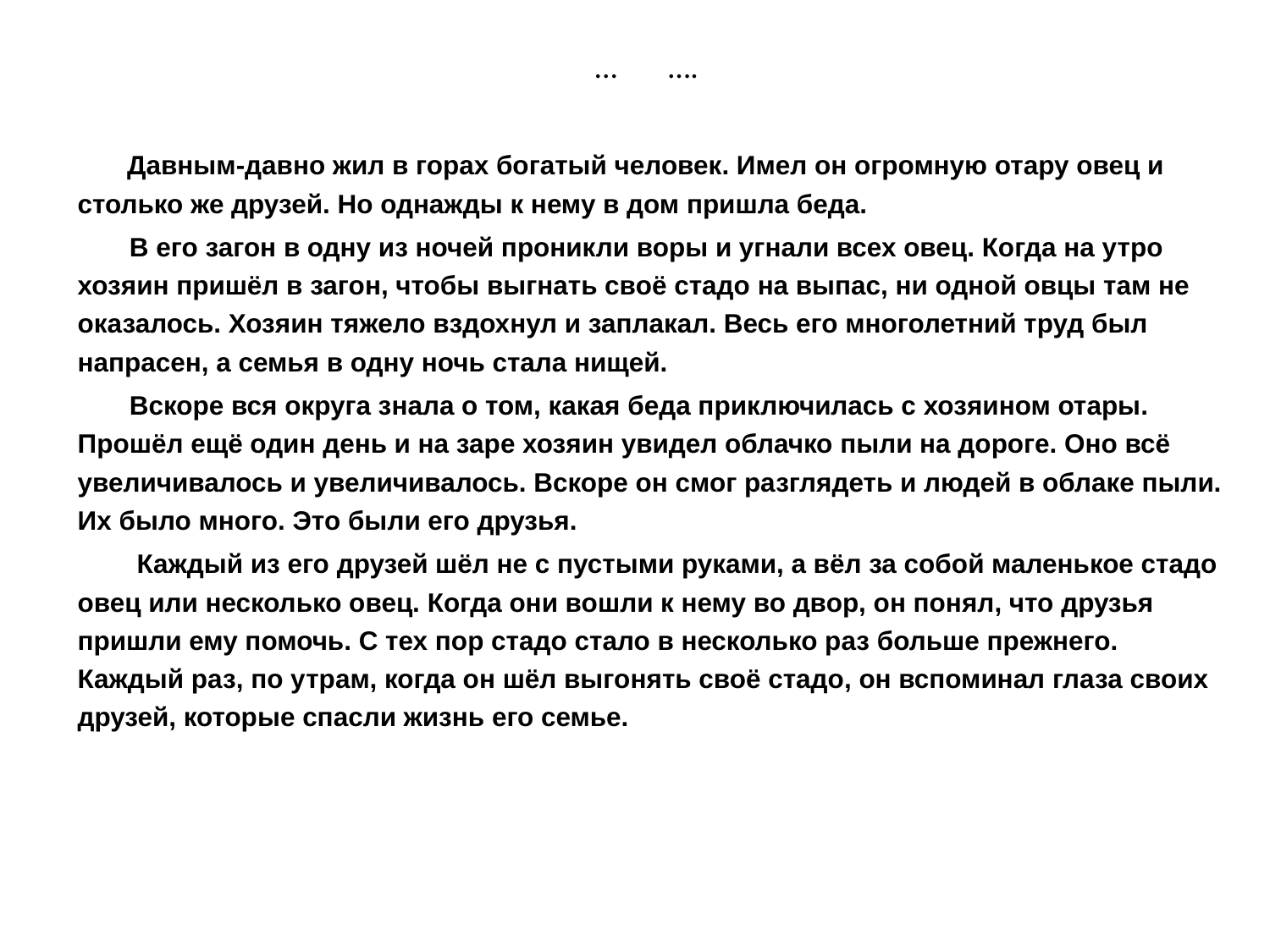

# ...       ….

                  Давным-давно жил в горах богатый человек. Имел он огромную отару овец и столько же друзей. Но однажды к нему в дом пришла беда.
       В его загон в одну из ночей проникли воры и угнали всех овец. Когда на утро хозяин пришёл в загон, чтобы выгнать своё стадо на выпас, ни одной овцы там не оказалось. Хозяин тяжело вздохнул и заплакал. Весь его многолетний труд был напрасен, а семья в одну ночь стала нищей.
       Вскоре вся округа знала о том, какая беда приключилась с хозяином отары. Прошёл ещё один день и на заре хозяин увидел облачко пыли на дороге. Оно всё увеличивалось и увеличивалось. Вскоре он смог разглядеть и людей в облаке пыли. Их было много. Это были его друзья.
        Каждый из его друзей шёл не с пустыми руками, а вёл за собой маленькое стадо овец или несколько овец. Когда они вошли к нему во двор, он понял, что друзья пришли ему помочь. С тех пор стадо стало в несколько раз больше прежнего.     Каждый раз, по утрам, когда он шёл выгонять своё стадо, он вспоминал глаза своих друзей, которые спасли жизнь его семье.